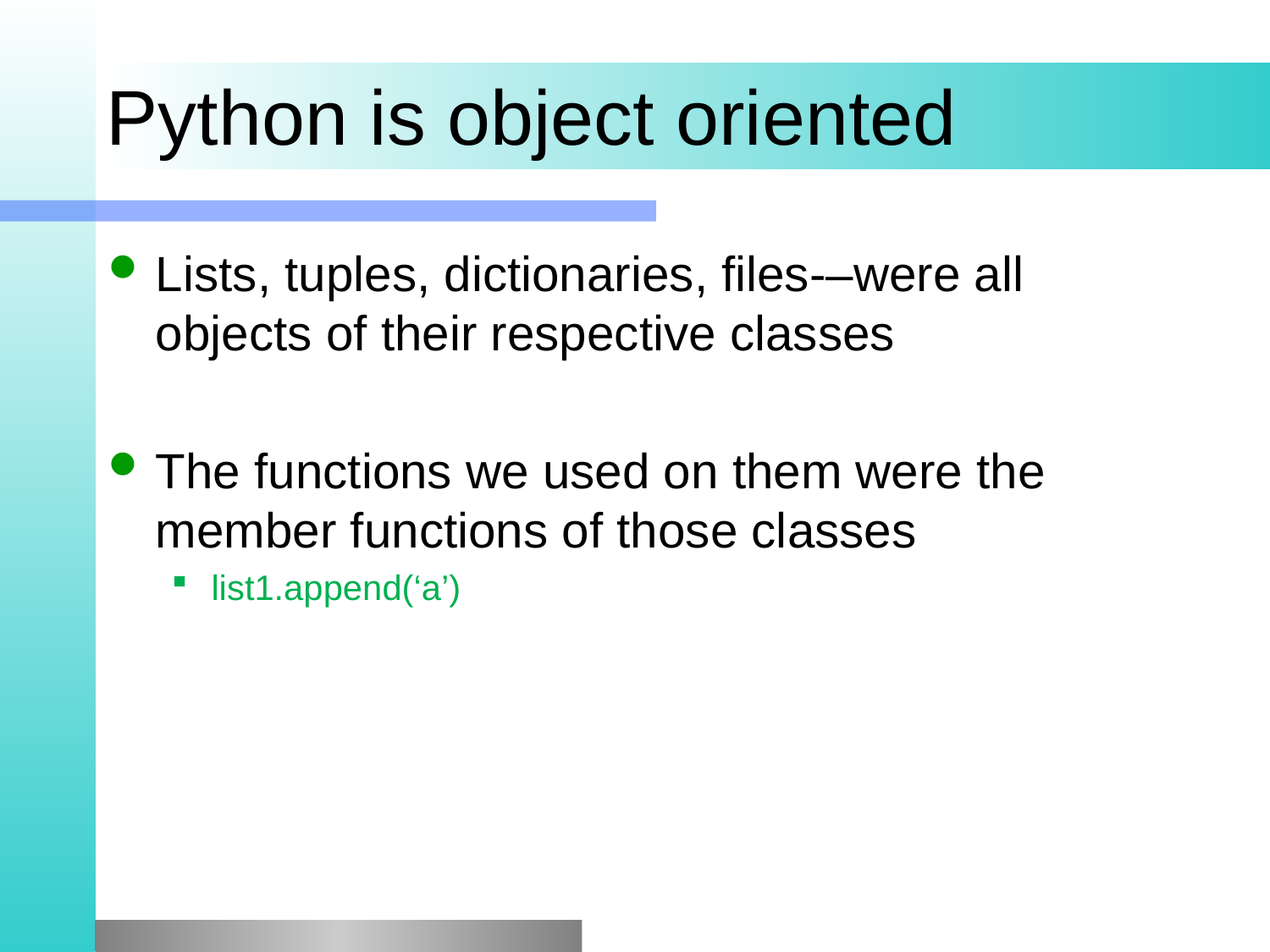

# Python is object oriented
Lists, tuples, dictionaries, files-–were all objects of their respective classes

The functions we used on them were the member functions of those classes
list1.append(‘a’)